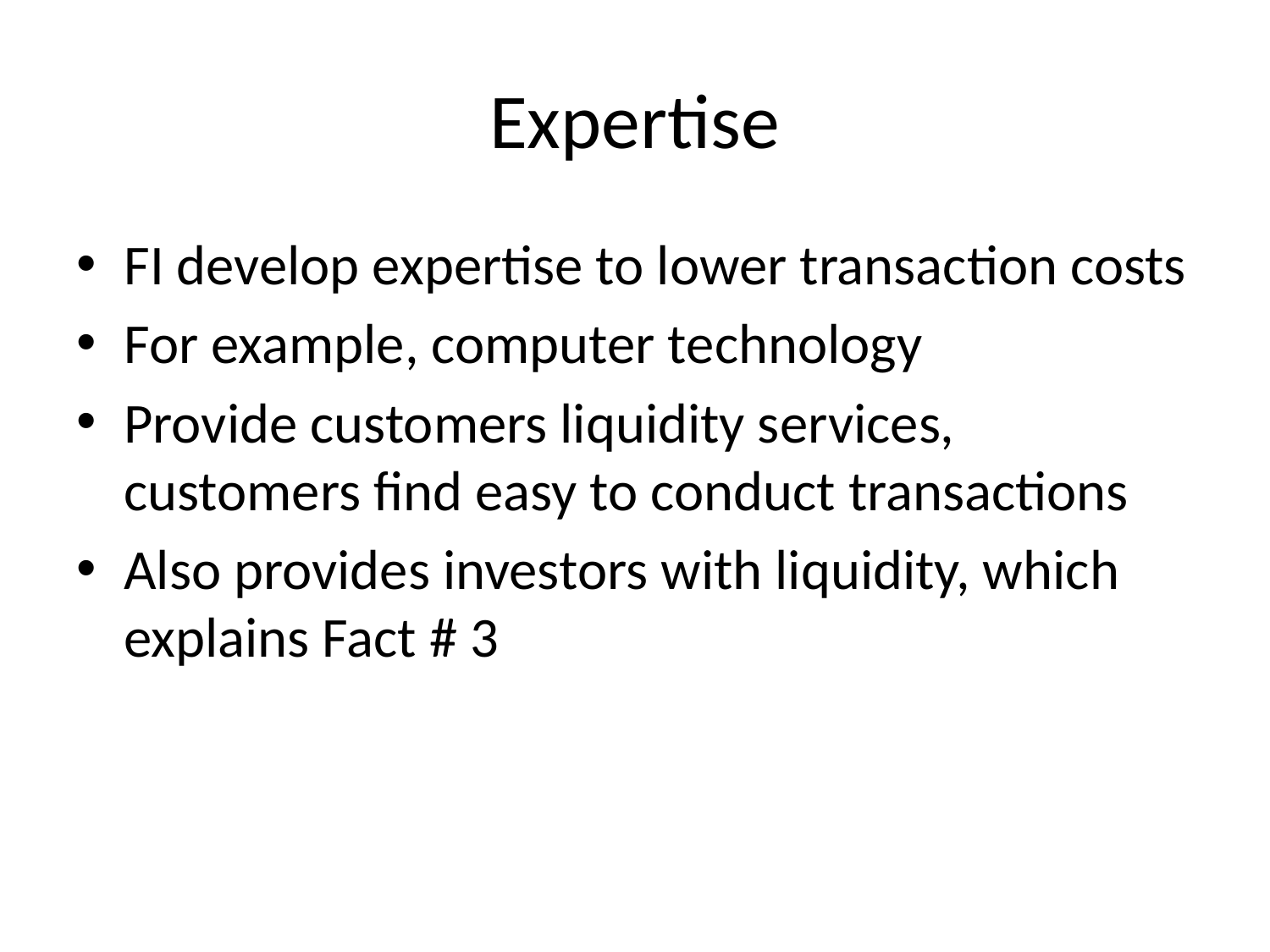

# Expertise
FI develop expertise to lower transaction costs
For example, computer technology
Provide customers liquidity services, customers find easy to conduct transactions
Also provides investors with liquidity, which explains Fact # 3